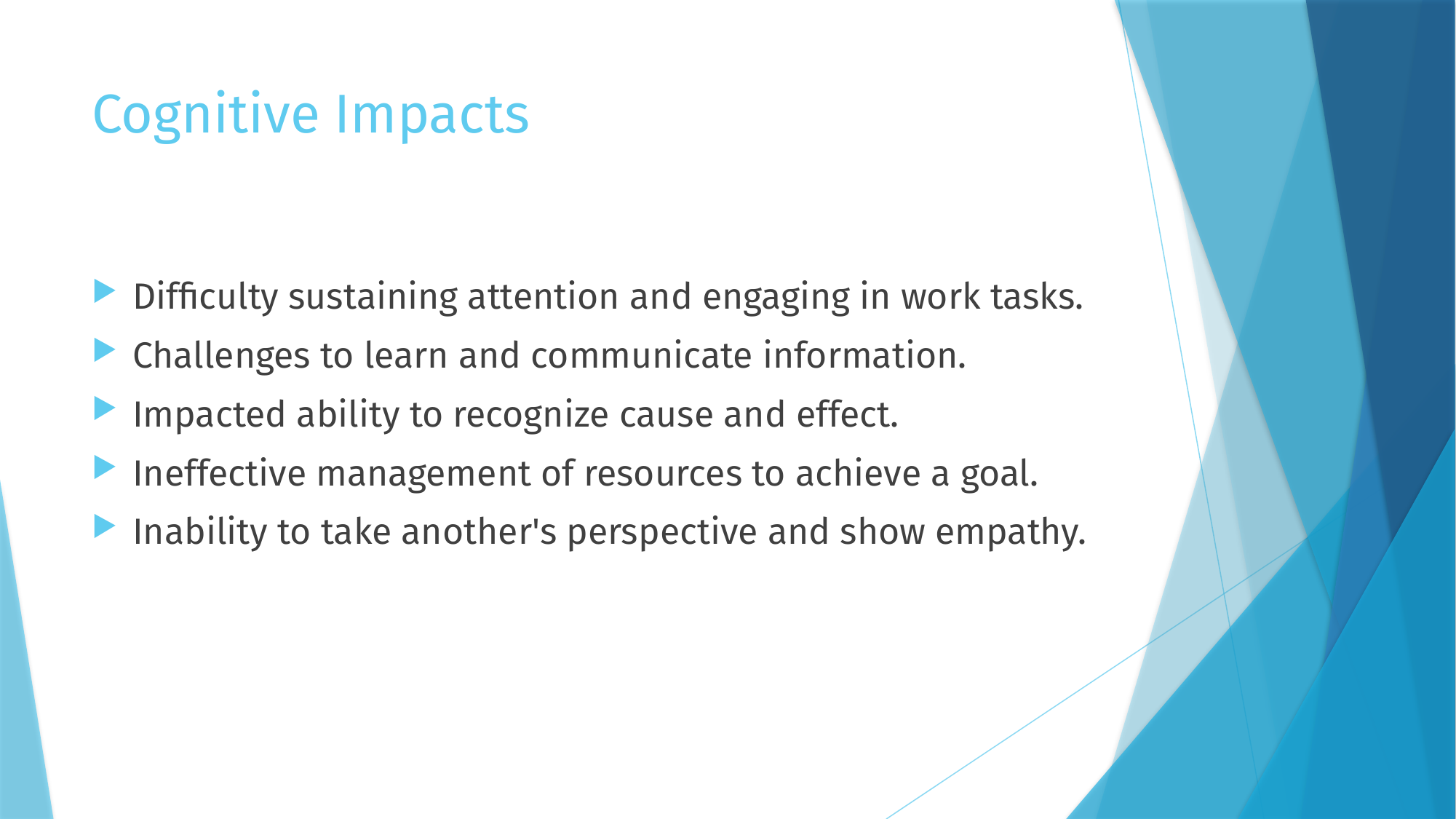

# Cognitive Impacts

Difficulty sustaining attention and engaging in work tasks.
Challenges to learn and communicate information.
Impacted ability to recognize cause and effect.
Ineffective management of resources to achieve a goal.
Inability to take another's perspective and show empathy.